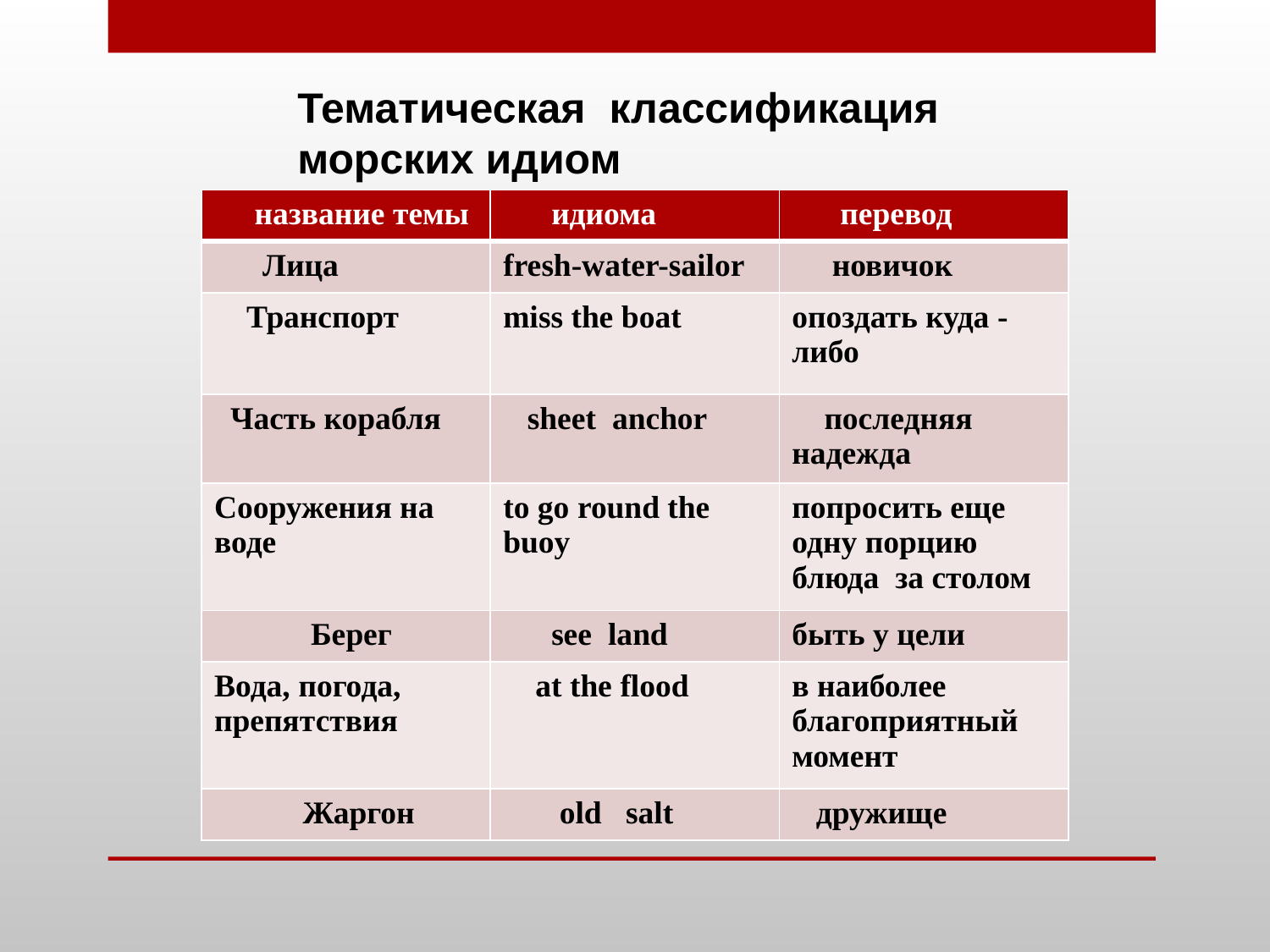

Тематическая  классификация морских идиом
| название темы | идиома | перевод |
| --- | --- | --- |
| Лица | fresh-water-sailor | новичок |
| Транспорт | miss the boat | опоздать куда - либо |
| Часть корабля | sheet anchor | последняя надежда |
| Сооружения на воде | to go round the buoy | попросить еще одну порцию блюда за столом |
| Берег | see land | быть у цели |
| Вода, погода, препятствия | at the flood | в наиболее благоприятный момент |
| Жаргон | old salt | дружище |